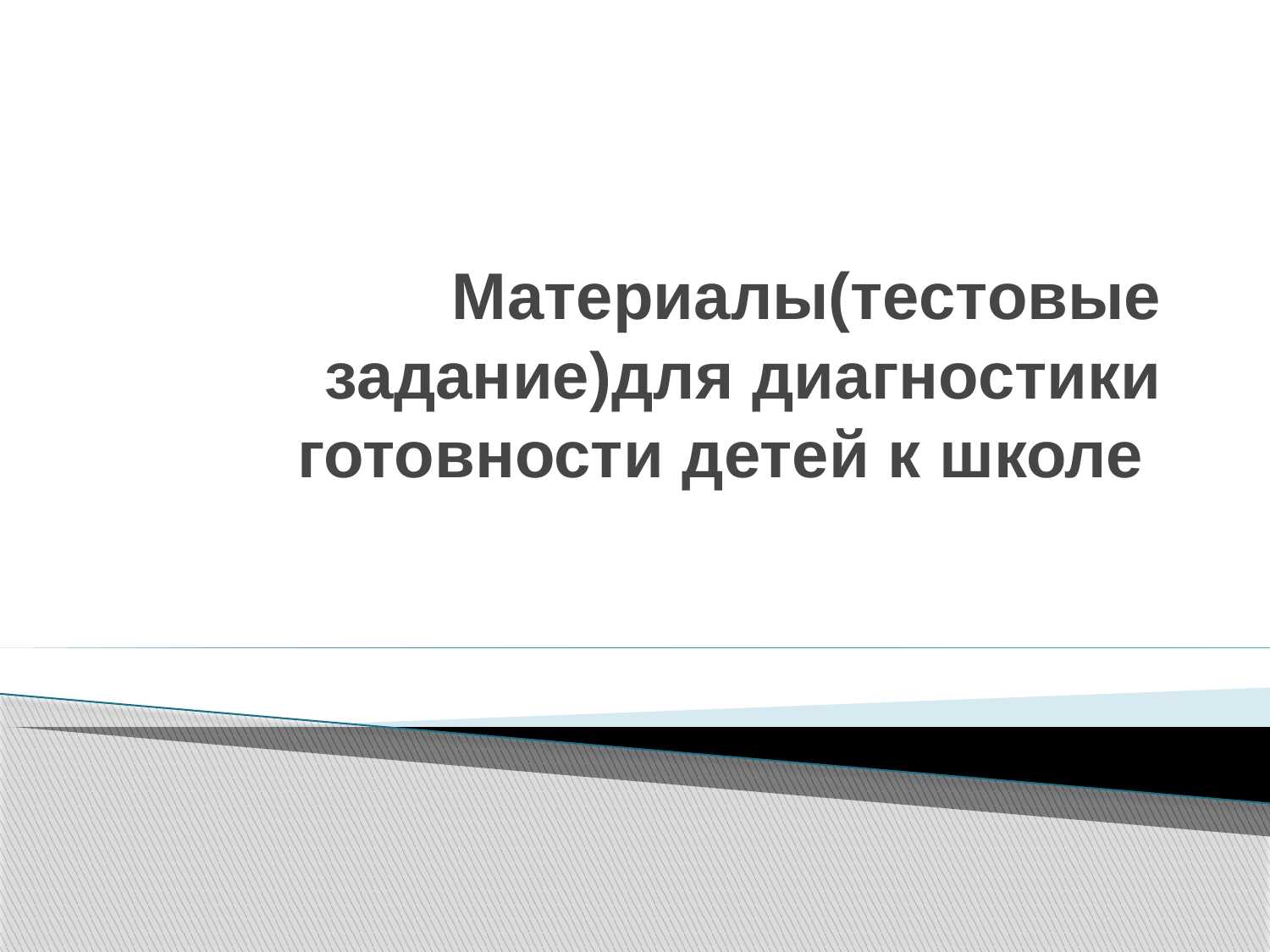

# Материалы(тестовые задание)для диагностики готовности детей к школе